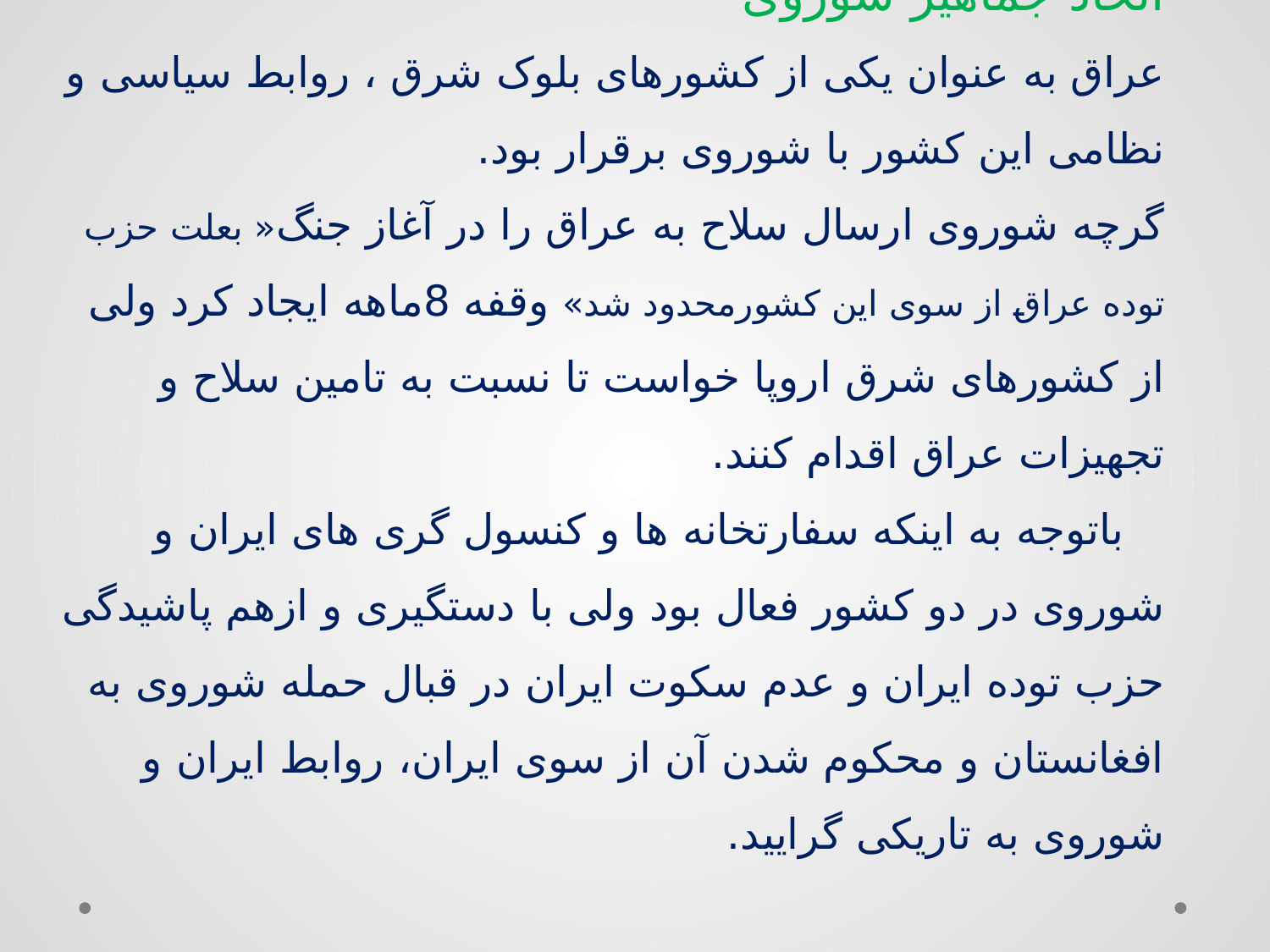

# اتحاد جماهیر شوروی عراق به عنوان یکی از کشورهای بلوک شرق ، روابط سیاسی و نظامی این کشور با شوروی برقرار بود. گرچه شوروی ارسال سلاح به عراق را در آغاز جنگ« بعلت حزب توده عراق از سوی این کشورمحدود شد» وقفه 8ماهه ایجاد کرد ولی از کشورهای شرق اروپا خواست تا نسبت به تامین سلاح و تجهیزات عراق اقدام کنند. باتوجه به اینکه سفارتخانه ها و کنسول گری های ایران و شوروی در دو کشور فعال بود ولی با دستگیری و ازهم پاشیدگی حزب توده ایران و عدم سکوت ایران در قبال حمله شوروی به افغانستان و محکوم شدن آن از سوی ایران، روابط ایران و شوروی به تاریکی گرایید.